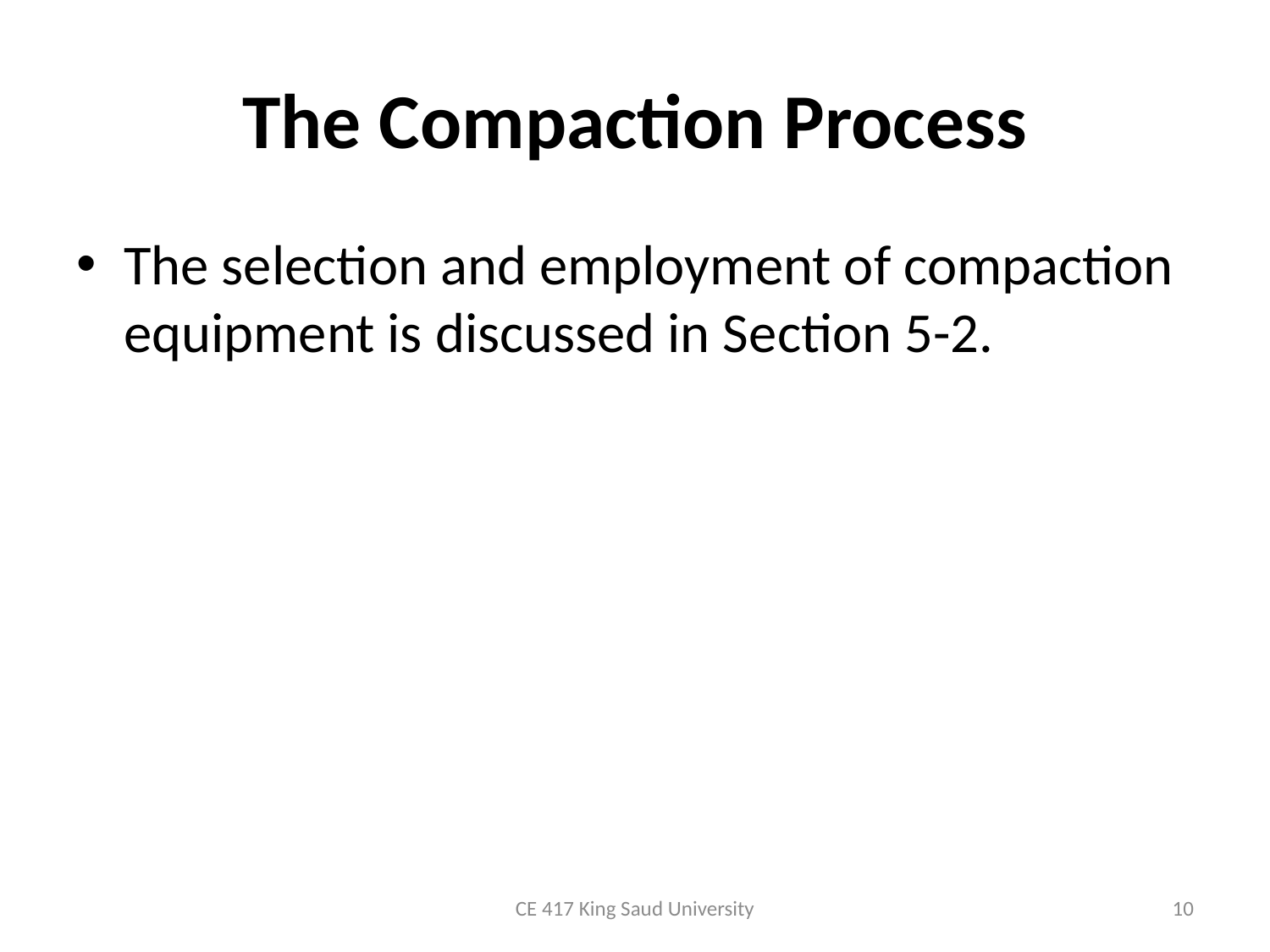

# The Compaction Process
The selection and employment of compaction equipment is discussed in Section 5-2.
CE 417 King Saud University
10